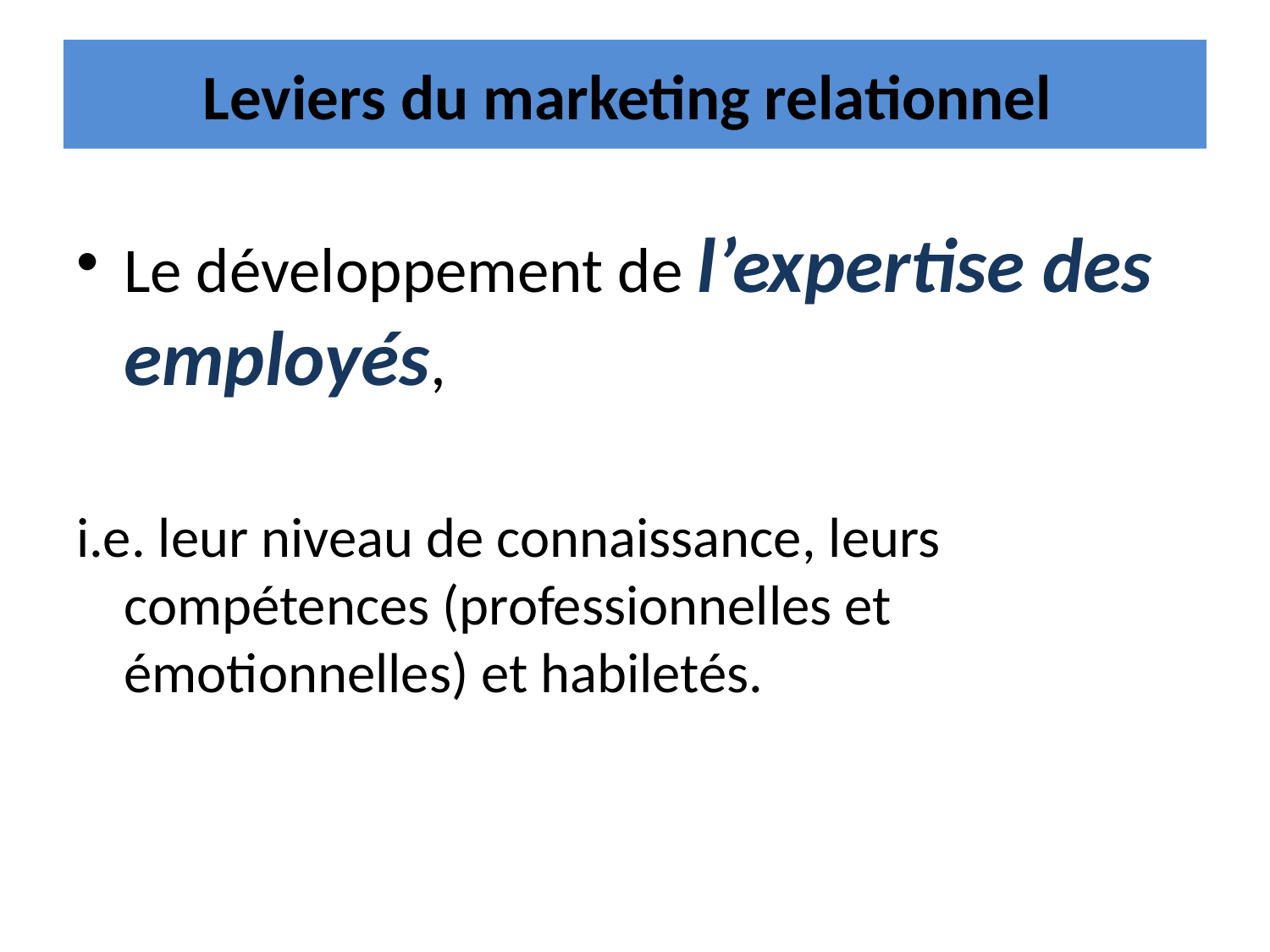

# Leviers du marketing relationnel
Le développement de l’expertise des employés,

i.e. leur niveau de connaissance, leurs compétences (professionnelles et émotionnelles) et habiletés.